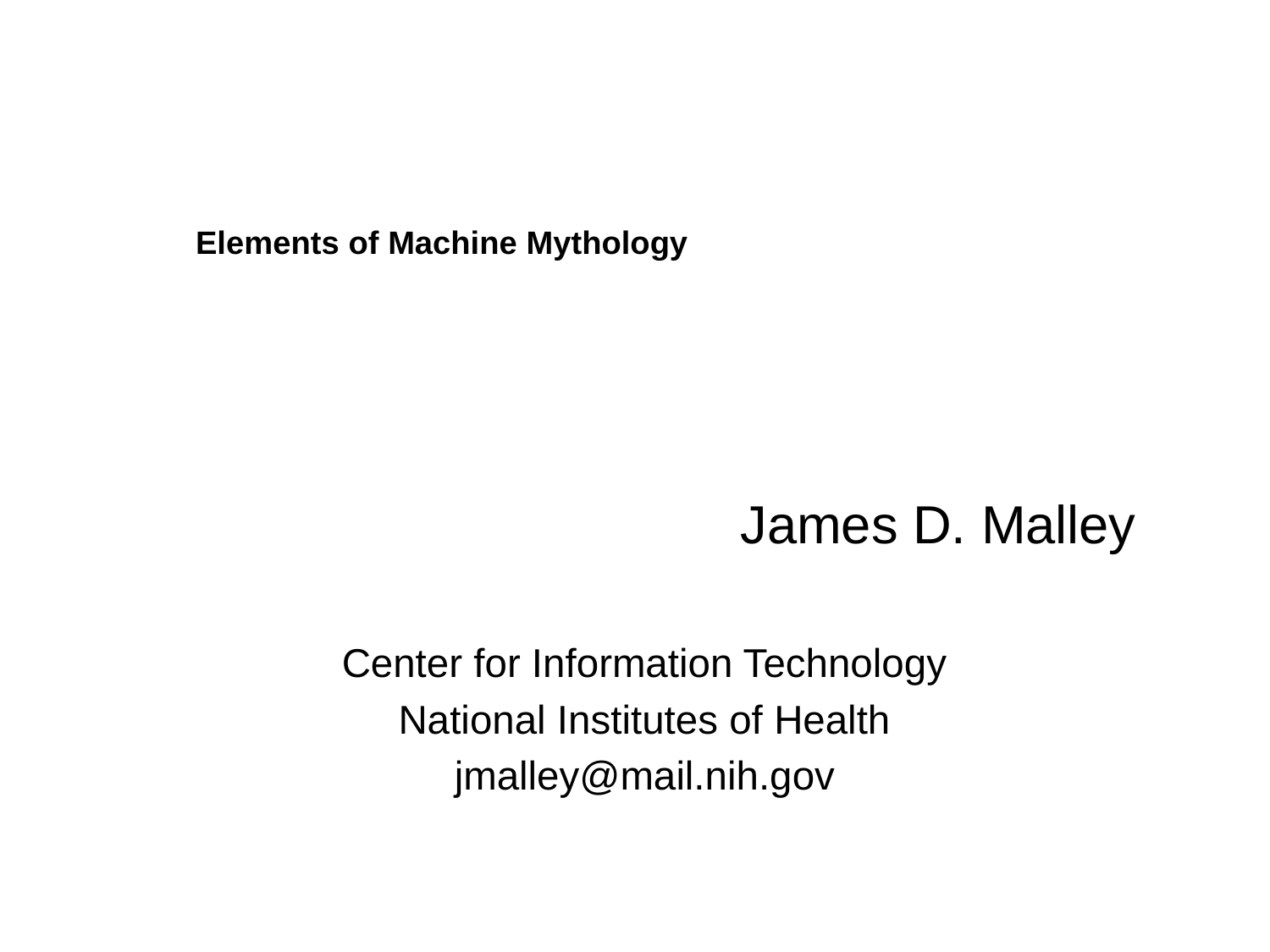

# Elements of Machine Mythology
					    James D. Malley

Center for Information Technology
National Institutes of Health
jmalley@mail.nih.gov